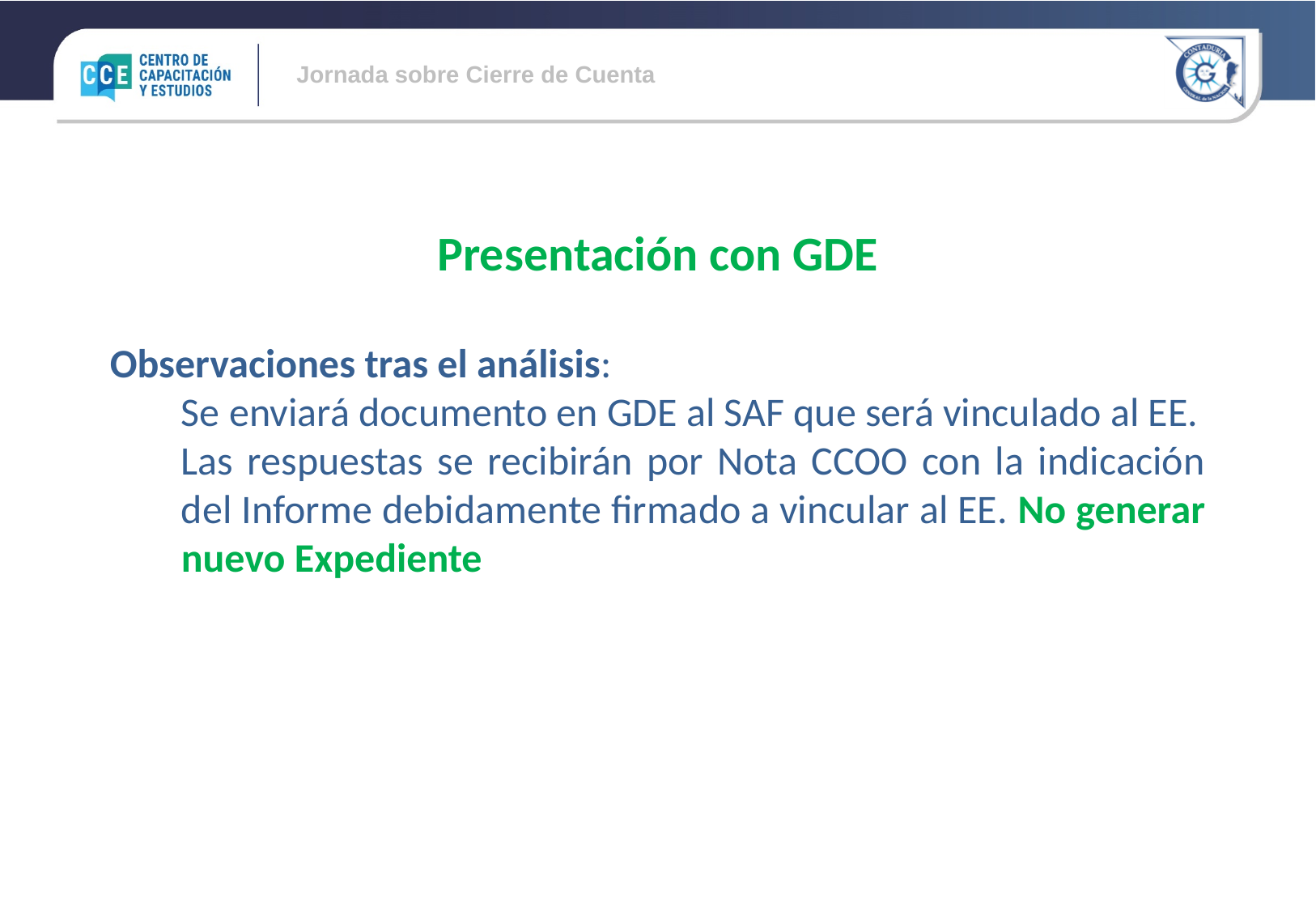

Presentación con GDE
Observaciones tras el análisis:
Se enviará documento en GDE al SAF que será vinculado al EE.
Las respuestas se recibirán por Nota CCOO con la indicación del Informe debidamente firmado a vincular al EE. No generar nuevo Expediente